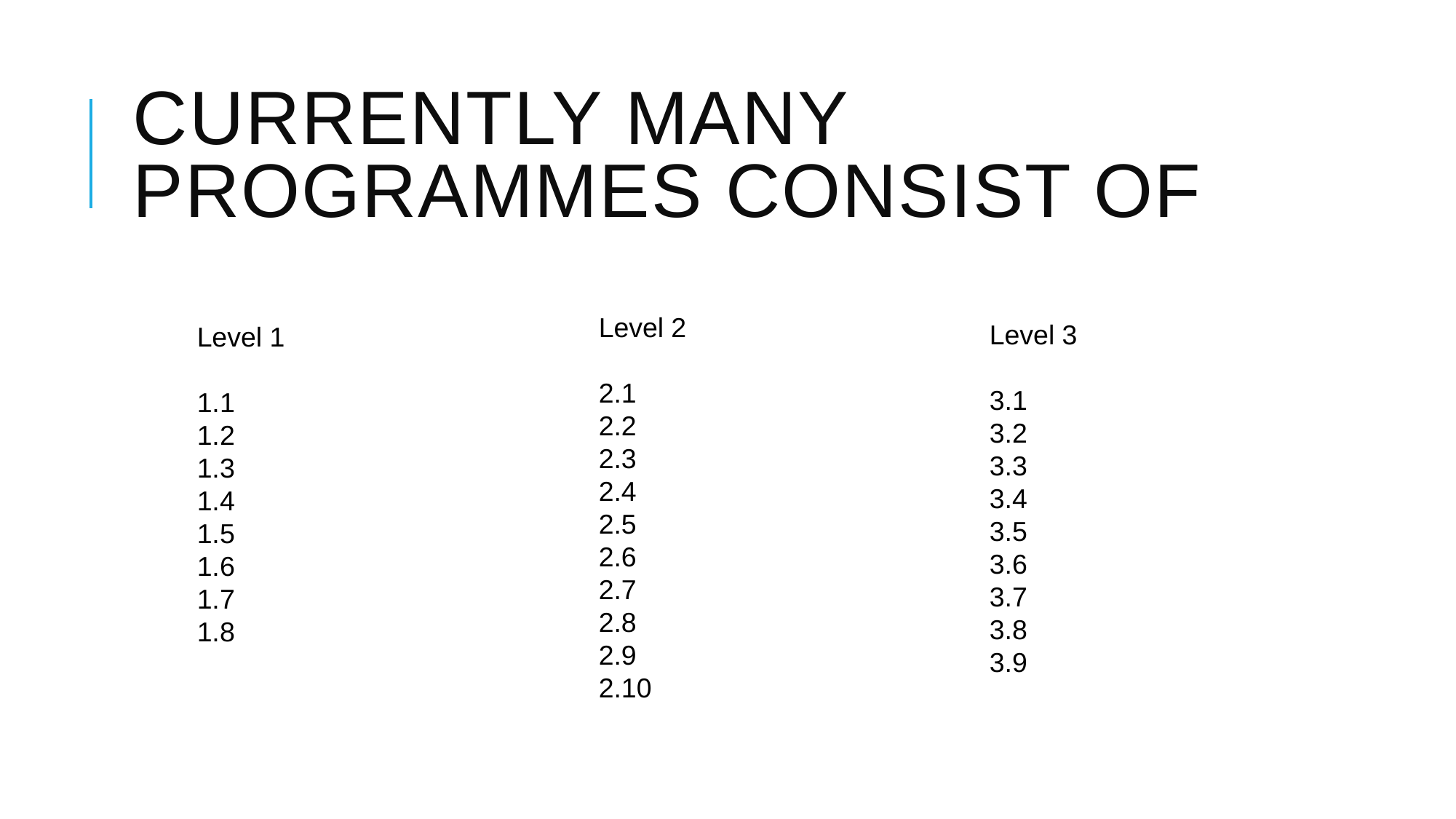

# Currently many programmes consist of
Level 2

2.1
2.2
2.3
2.4
2.5
2.6
2.7
2.8
2.9
2.10
Level 3

3.1
3.2
3.3
3.4
3.5
3.6
3.7
3.8
3.9
Level 1

1.1
1.2
1.3
1.4
1.5
1.6
1.7
1.8